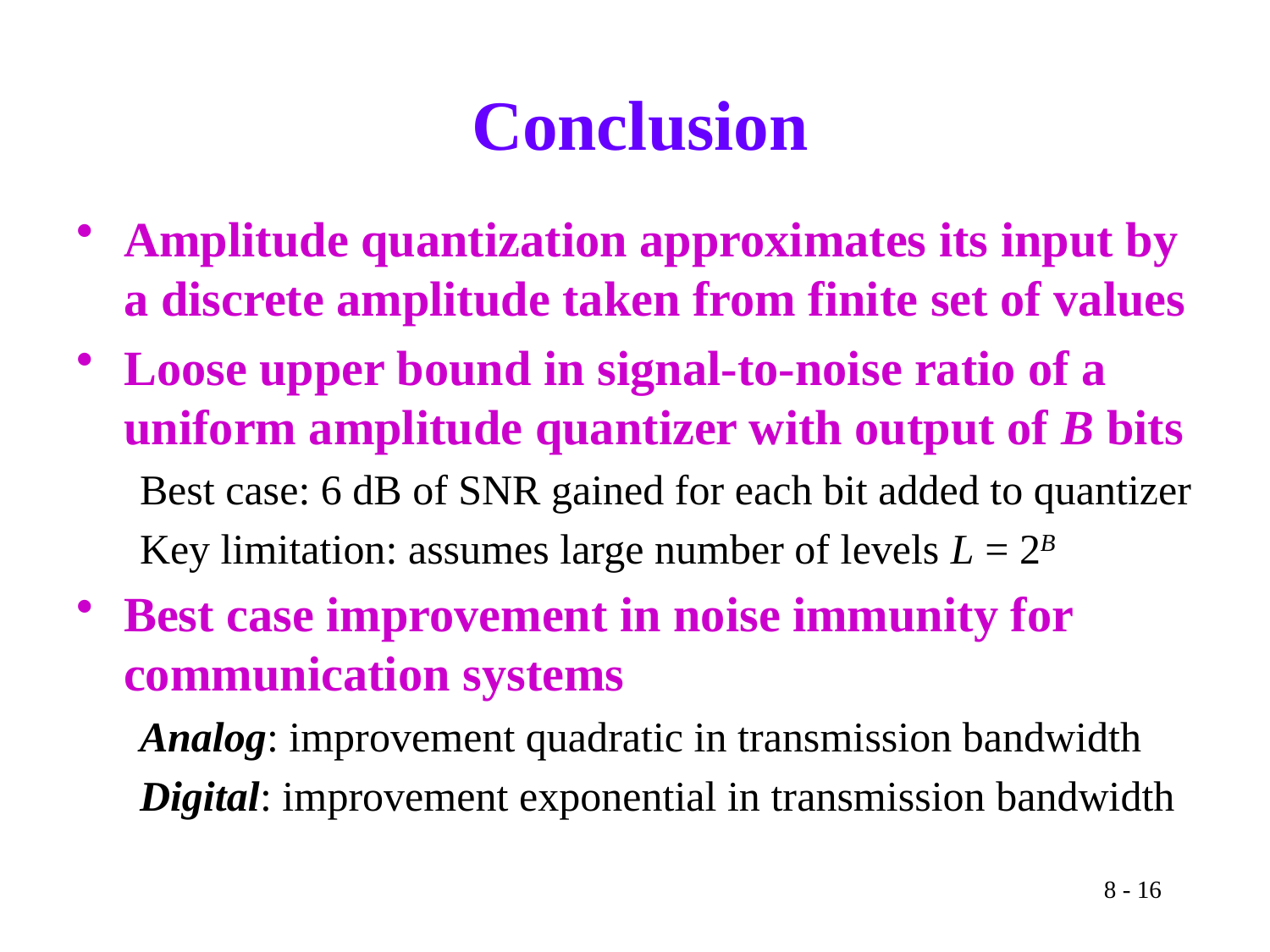

# Conclusion
Amplitude quantization approximates its input by a discrete amplitude taken from finite set of values
Loose upper bound in signal-to-noise ratio of a uniform amplitude quantizer with output of B bits
Best case: 6 dB of SNR gained for each bit added to quantizer
Key limitation: assumes large number of levels L = 2B
Best case improvement in noise immunity for communication systems
Analog: improvement quadratic in transmission bandwidth
Digital: improvement exponential in transmission bandwidth
8 - 16